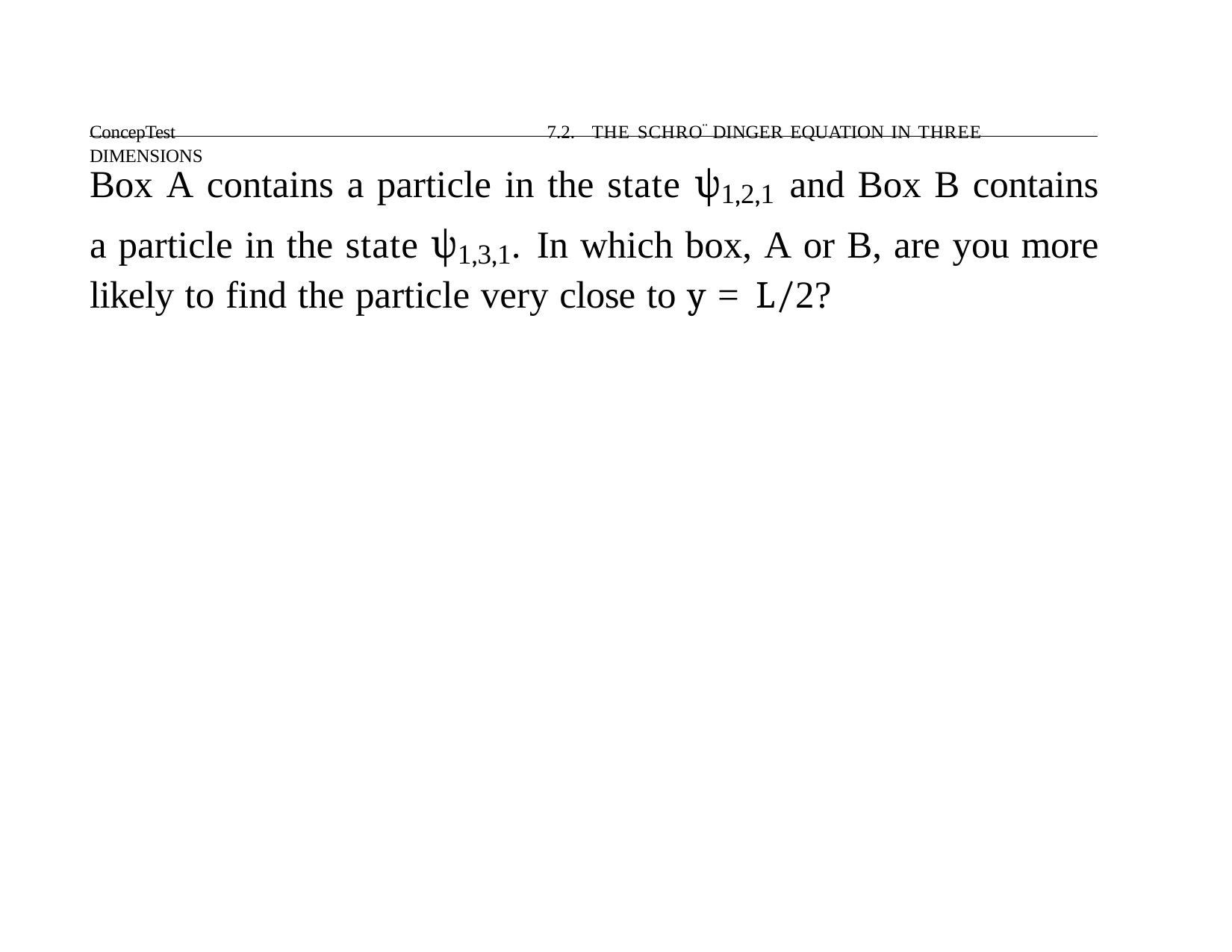

ConcepTest	7.2.  THE SCHRO¨ DINGER EQUATION IN THREE DIMENSIONS

# Box A contains a particle in the state ψ1,2,1 and Box B contains a particle in the state ψ1,3,1. In which box, A or B, are you more likely to find the particle very close to y = L/2?